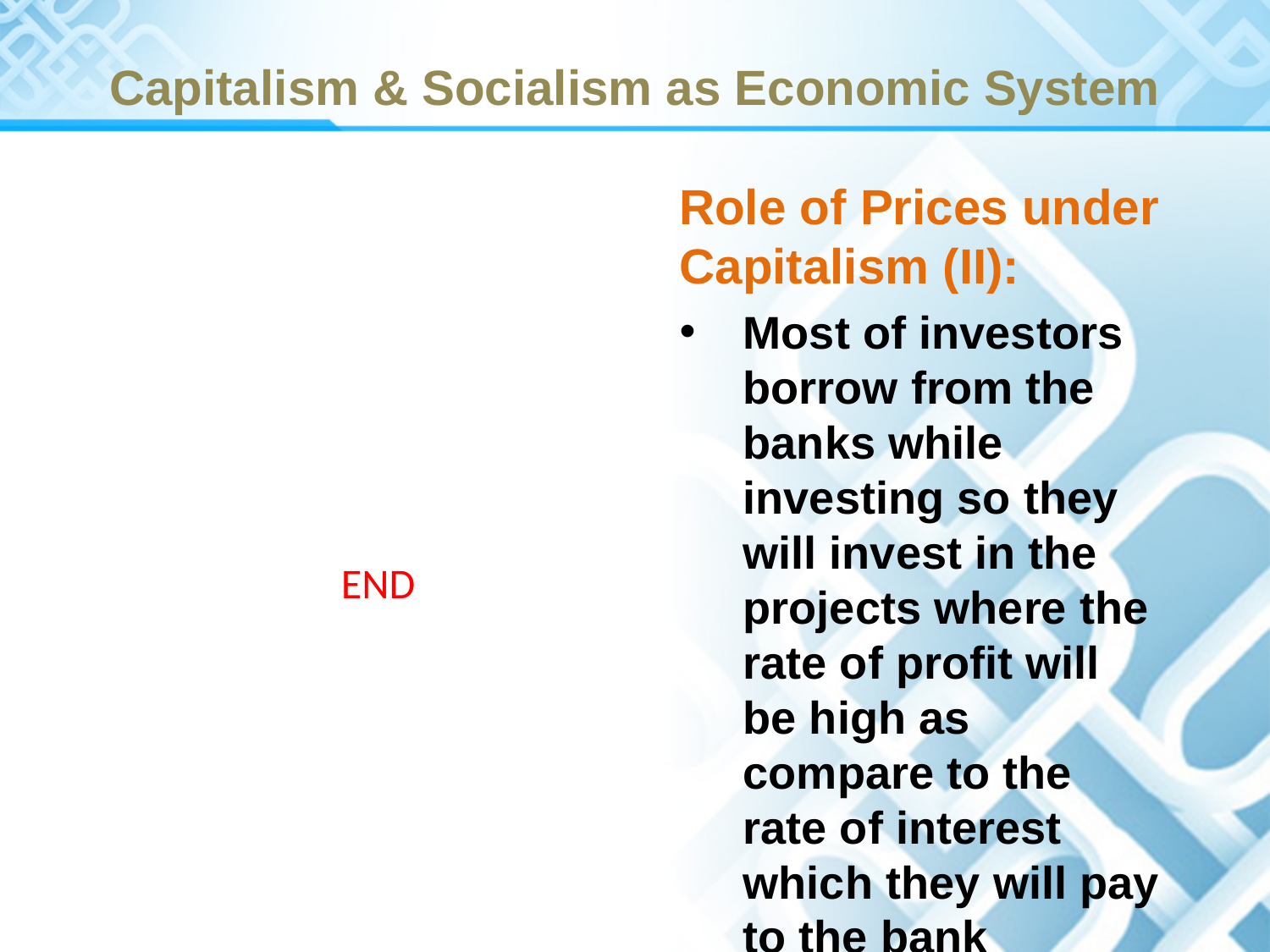

# Capitalism & Socialism as Economic System
Role of Prices under Capitalism (II):
Most of investors borrow from the banks while investing so they will invest in the projects where the rate of profit will be high as compare to the rate of interest which they will pay to the bank
END